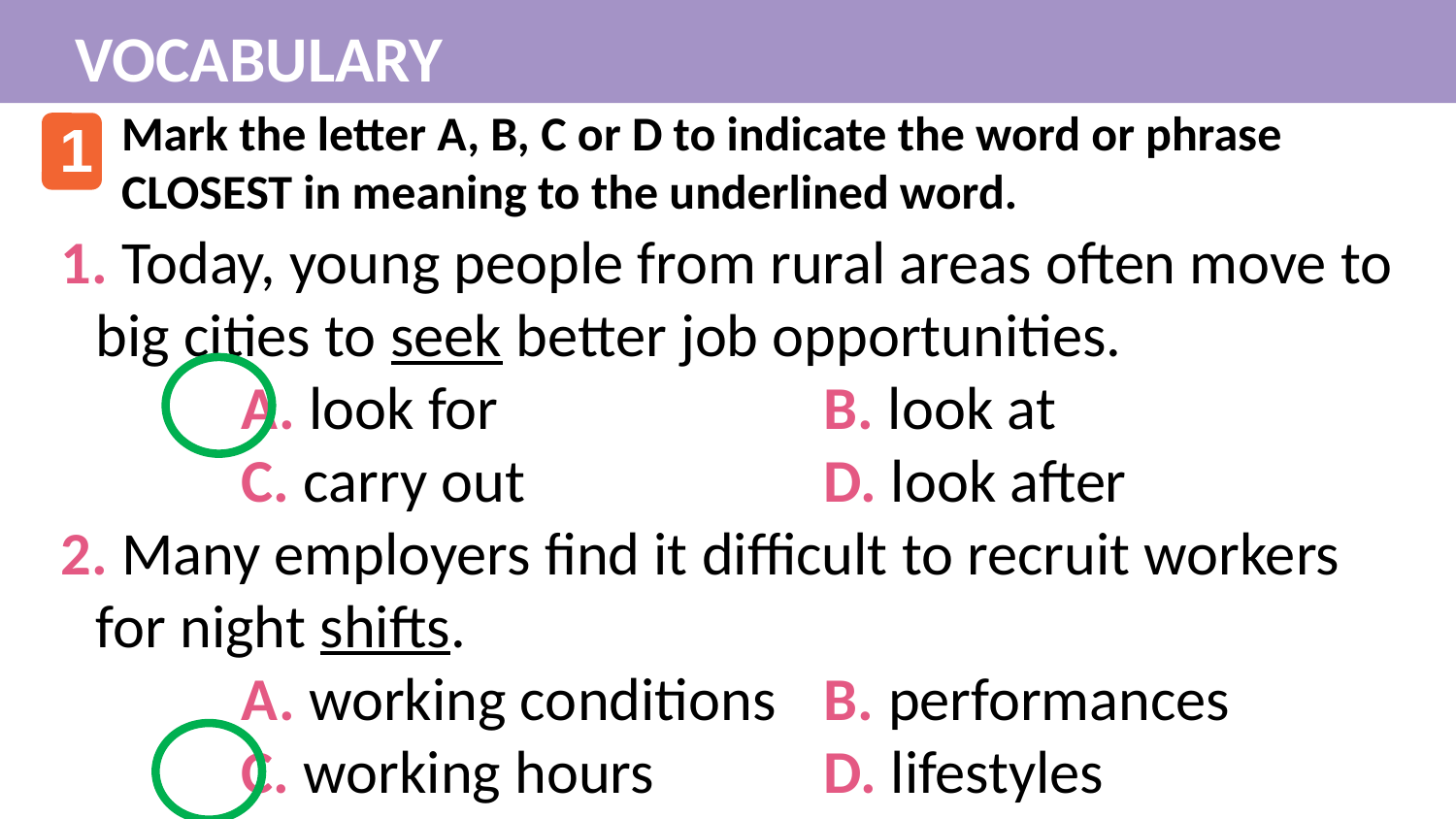

VOCABULARY
Mark the letter A, B, C or D to indicate the word or phrase CLOSEST in meaning to the underlined word.
1

1. Today, young people from rural areas often move to big cities to seek better job opportunities.
		A. look for 		 	B. look at
		C. carry out		 	D. look after
2. Many employers find it difficult to recruit workers for night shifts.
		A. working conditions	B. performances
		C. working hours		D. lifestyles